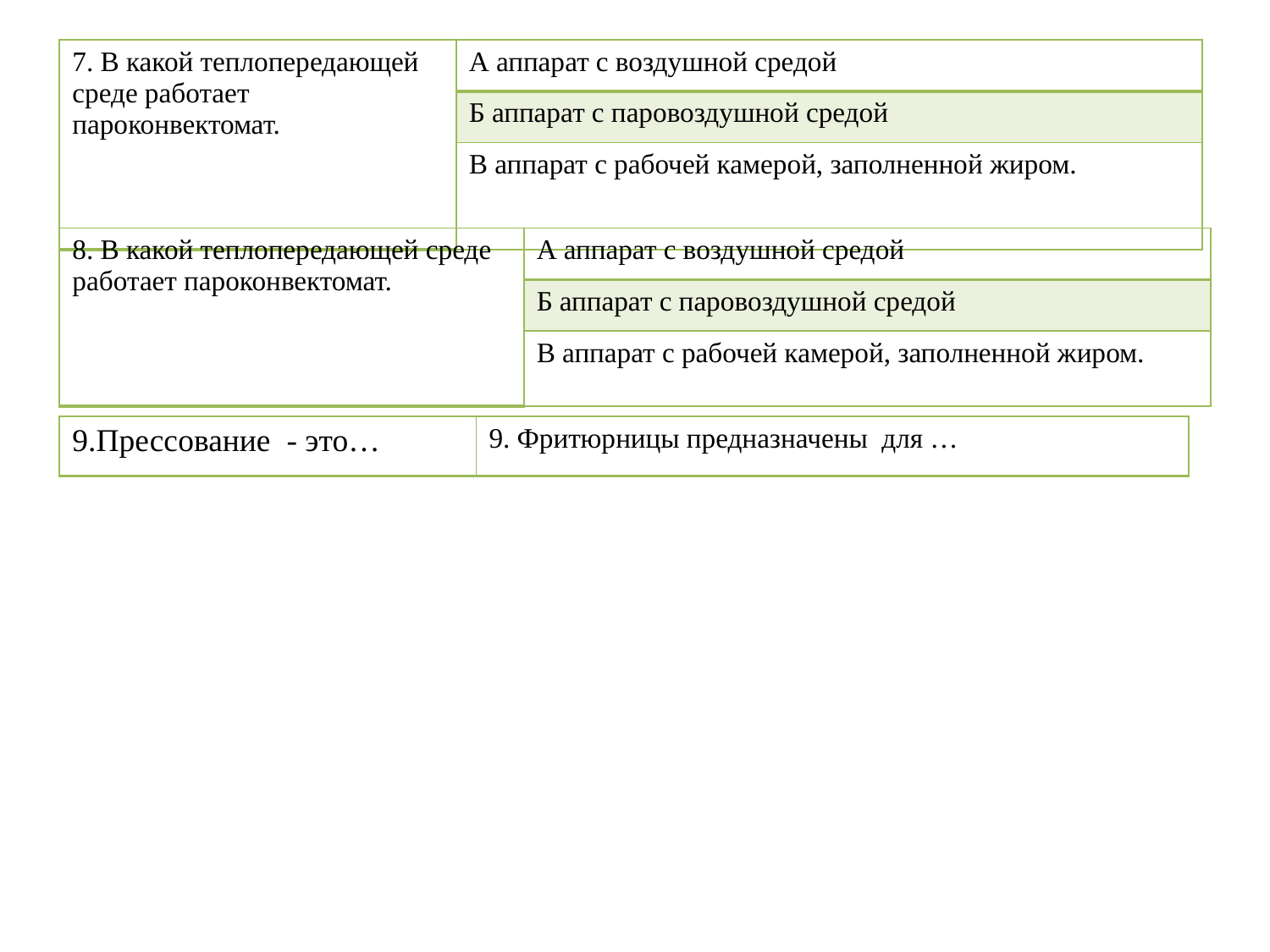

| 7. В какой теплопередающей среде работает пароконвектомат. | А аппарат с воздушной средой |
| --- | --- |
|  | Б аппарат с паровоздушной средой |
|  | В аппарат с рабочей камерой, заполненной жиром. |
| 8. В какой теплопередающей среде работает пароконвектомат. | А аппарат с воздушной средой |
| --- | --- |
|  | Б аппарат с паровоздушной средой |
|  | В аппарат с рабочей камерой, заполненной жиром. |
| 9.Прессование  - это… | 9. Фритюрницы предназначены для … |
| --- | --- |